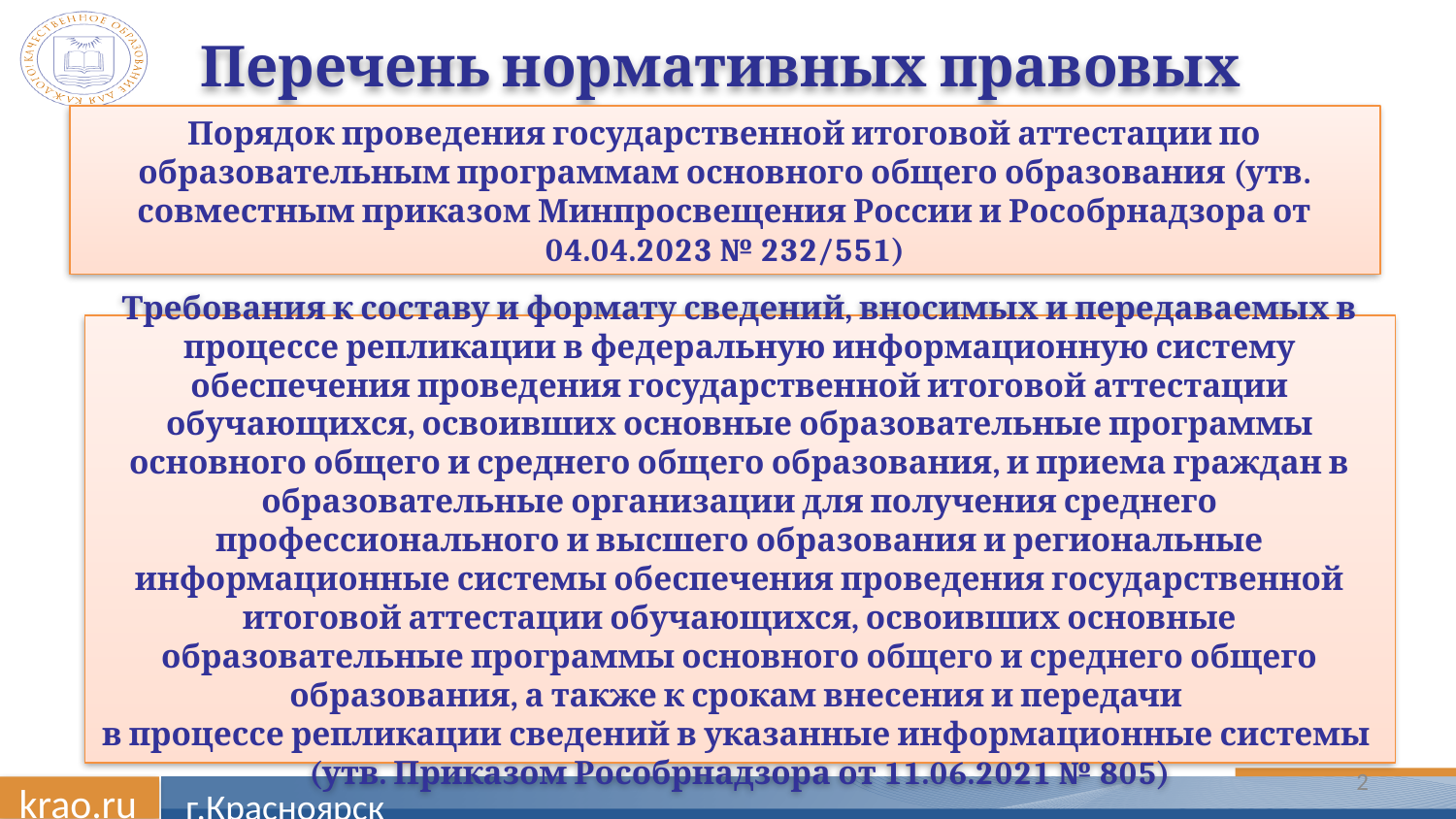

Перечень нормативных правовых актов
Порядок проведения государственной итоговой аттестации по образовательным программам основного общего образования (утв. совместным приказом Минпросвещения России и Рособрнадзора от 04.04.2023 № 232/551)
Требования к составу и формату сведений, вносимых и передаваемых в процессе репликации в федеральную информационную систему обеспечения проведения государственной итоговой аттестации обучающихся, освоивших основные образовательные программы основного общего и среднего общего образования, и приема граждан в образовательные организации для получения среднего профессионального и высшего образования и региональные информационные системы обеспечения проведения государственной итоговой аттестации обучающихся, освоивших основные образовательные программы основного общего и среднего общего образования, а также к срокам внесения и передачи
в процессе репликации сведений в указанные информационные системы
(утв. Приказом Рособрнадзора от 11.06.2021 № 805)
2